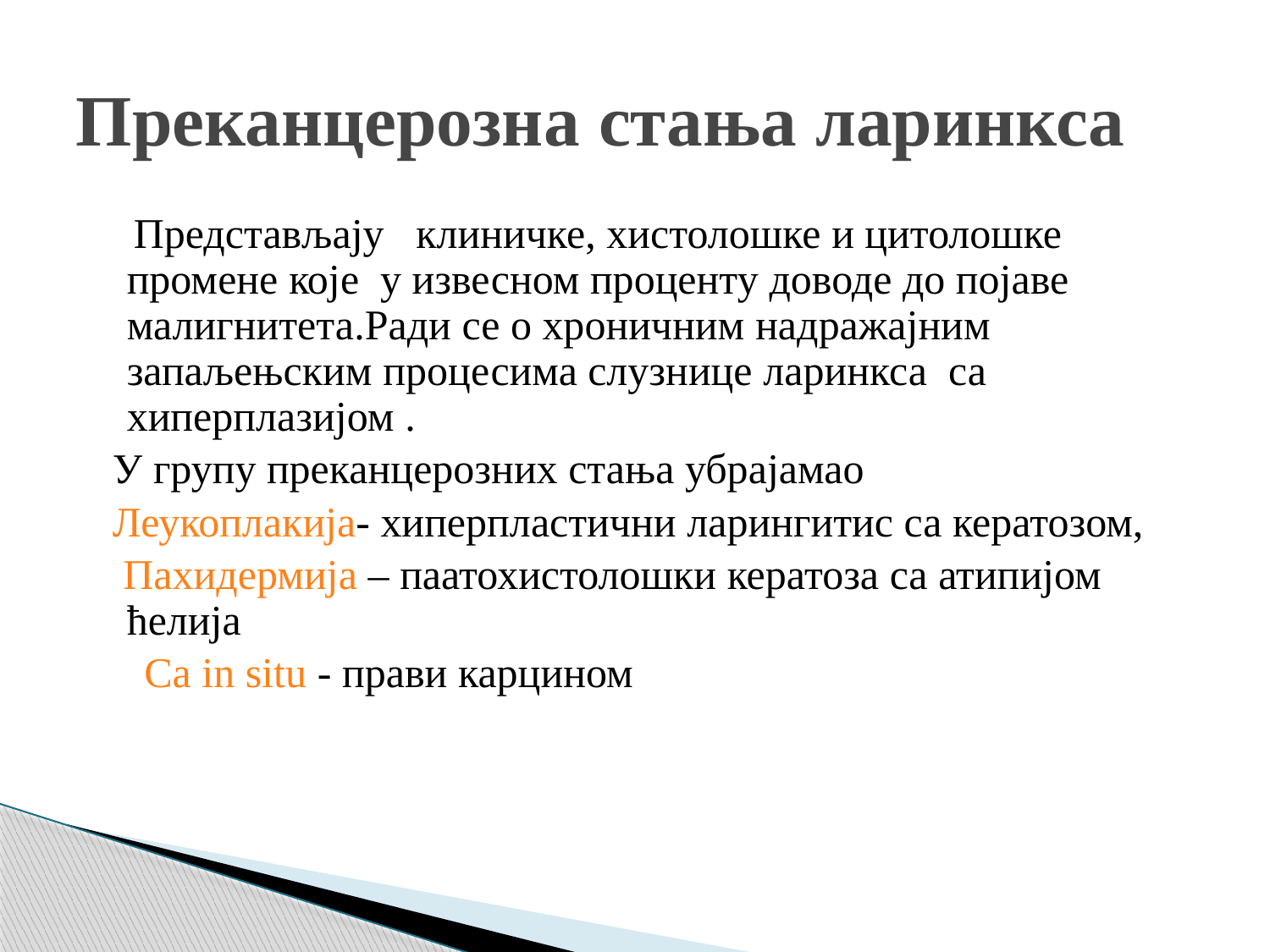

# Преканцерозна стања ларинкса
    Представљају   клиничке, хистолошке и цитолошке промене које  у извесном проценту доводе до појаве малигнитета.Ради се о хроничним надражајним  запаљењским процесима слузнице ларинкса  са хиперплазијом .
  У групу преканцерозних стања убрајамао
  Леукоплакија- хиперпластични ларингитис са кератозом,
   Пахидермија – паатохистолошки кератоза са атипијом ћелија
     Ca in situ - прави карцином